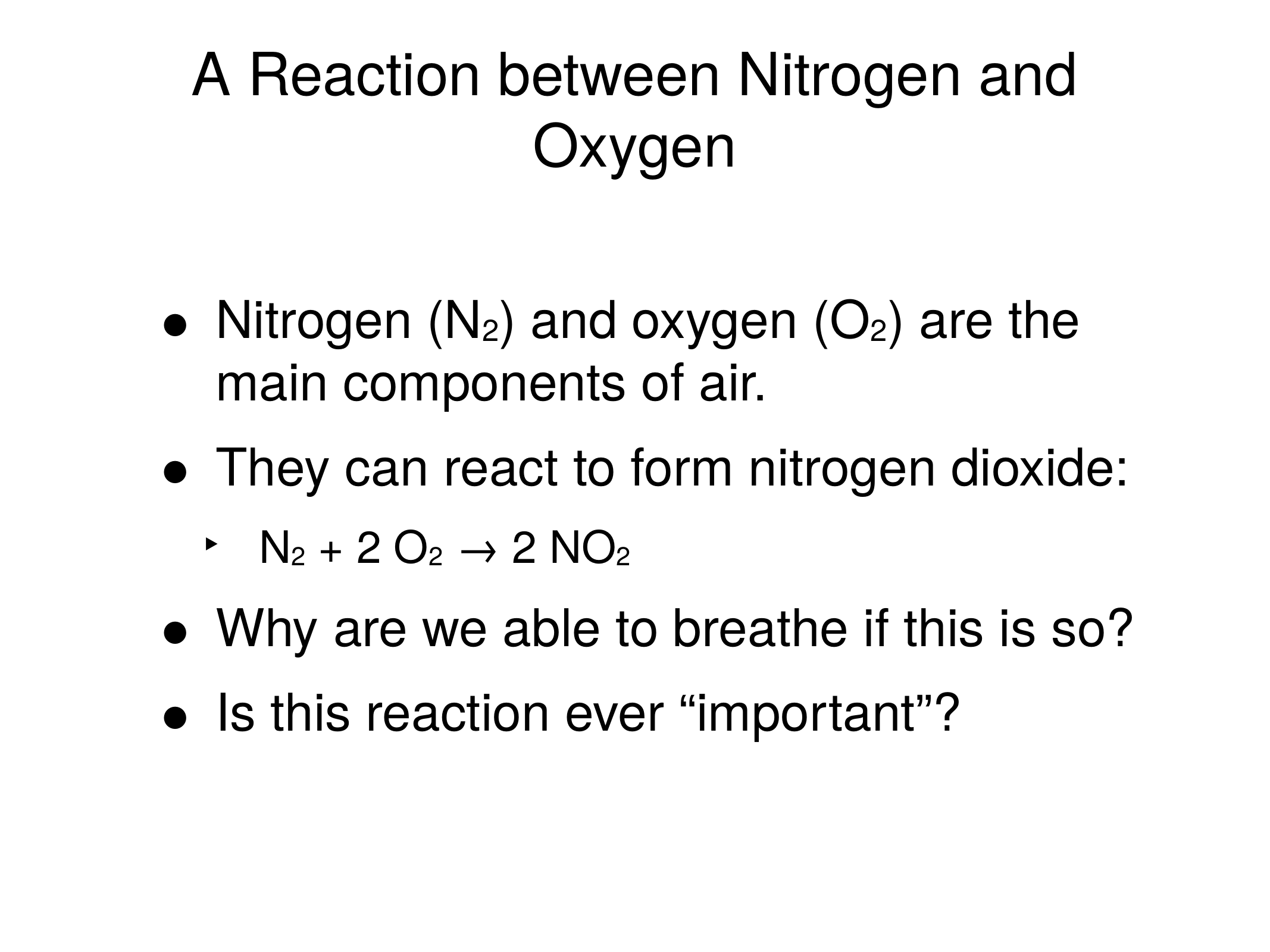

# A Reaction between Nitrogen and Oxygen
Nitrogen (N2) and oxygen (O2) are the main components of air.
They can react to form nitrogen dioxide:
N2 + 2 O2 → 2 NO2
Why are we able to breathe if this is so?
Is this reaction ever “important”?